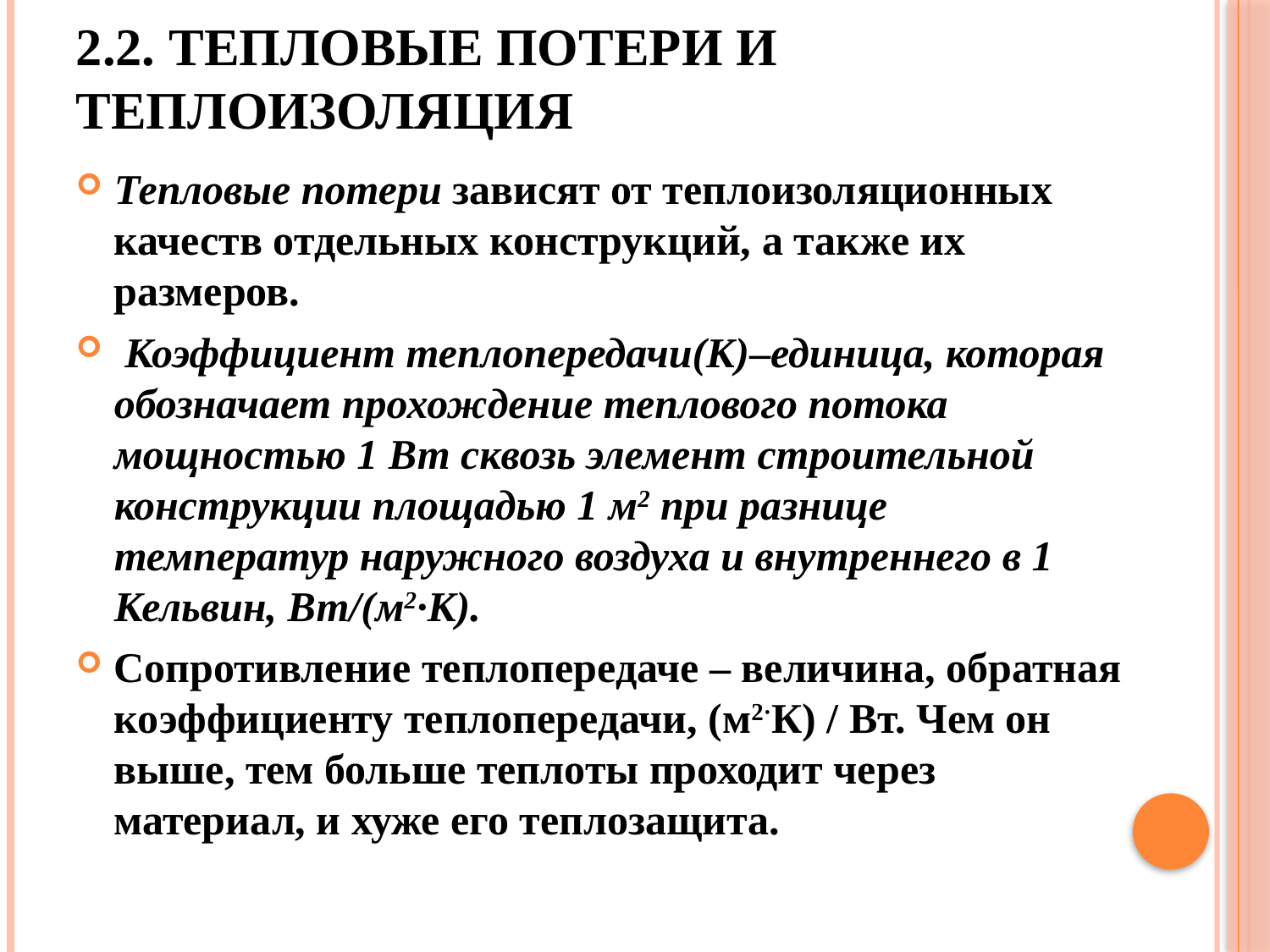

# 2.2. Тепловые потери и теплоизоляция
Тепловые потери зависят от теплоизоляционных качеств отдельных конструкций, а также их размеров.
 Коэффициент теплопередачи(К)–единица, которая обозначает прохождение теплового потока мощностью 1 Вт сквозь элемент строительной конструкции площадью 1 м2 при разнице температур наружного воздуха и внутреннего в 1 Кельвин, Вт/(м2·К).
Сопротивление теплопередаче – величина, обратная коэффициенту теплопередачи, (м2·К) / Вт. Чем он выше, тем больше теплоты проходит через материал, и хуже его теплозащита.